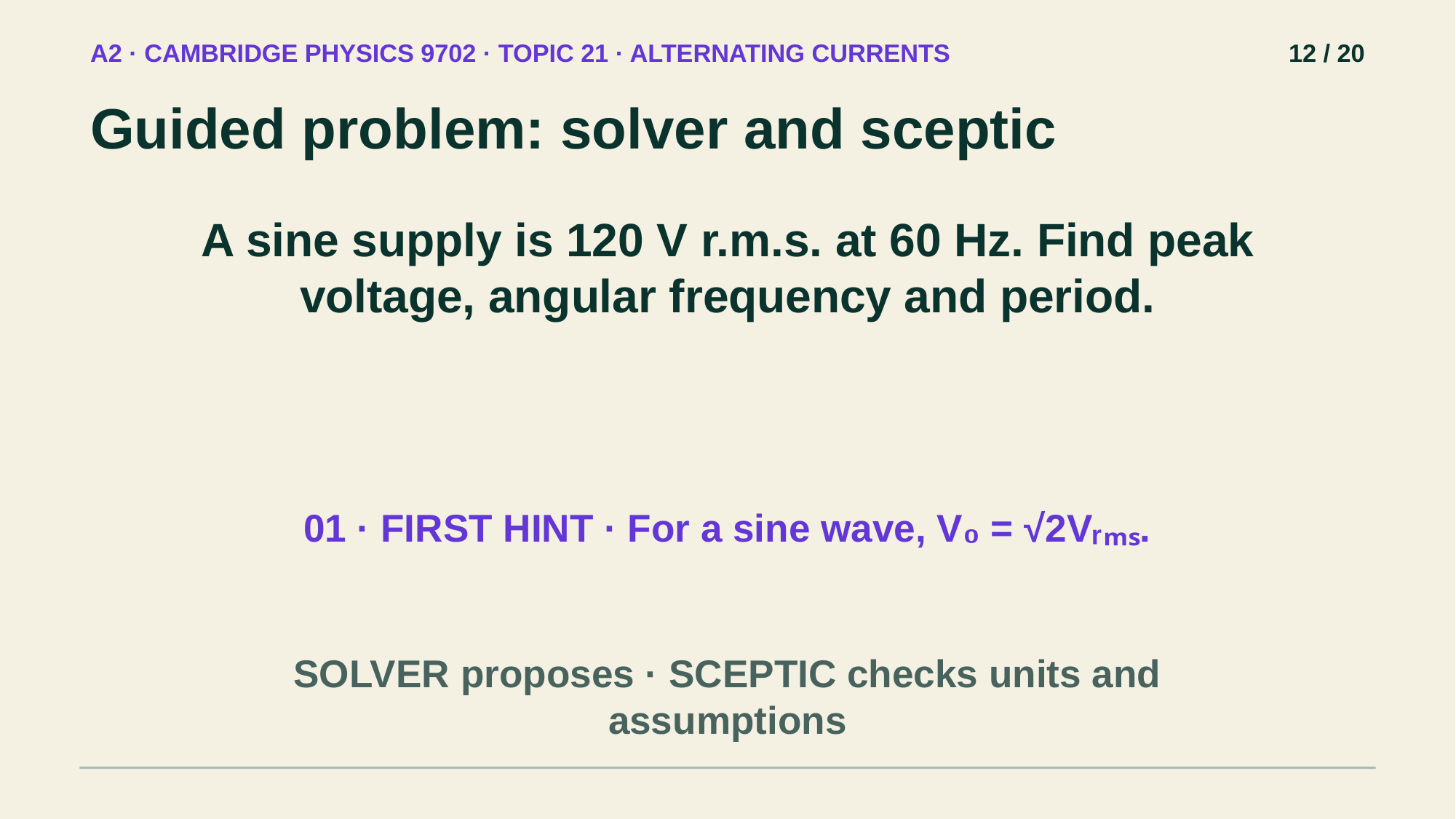

A2 · CAMBRIDGE PHYSICS 9702 · TOPIC 21 · ALTERNATING CURRENTS
12 / 20
Guided problem: solver and sceptic
A sine supply is 120 V r.m.s. at 60 Hz. Find peak voltage, angular frequency and period.
01 · FIRST HINT · For a sine wave, V₀ = √2Vᵣₘₛ.
SOLVER proposes · SCEPTIC checks units and assumptions